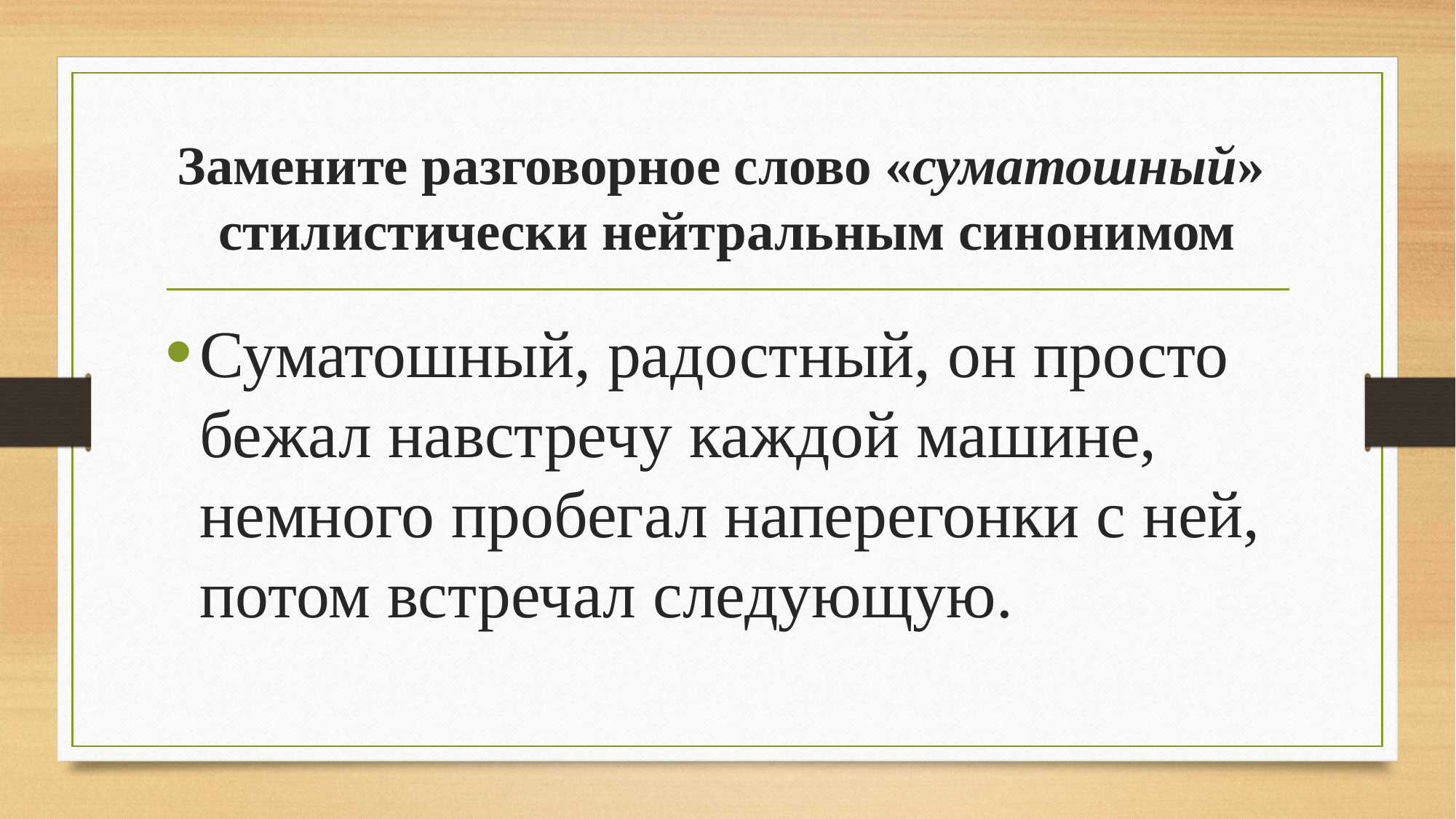

# Замените разговорное слово «суматошный»  стилистически нейтральным синонимом
Суматошный, радостный, он просто бежал навстречу каждой машине, немного пробегал наперегонки с ней, потом встречал следующую.